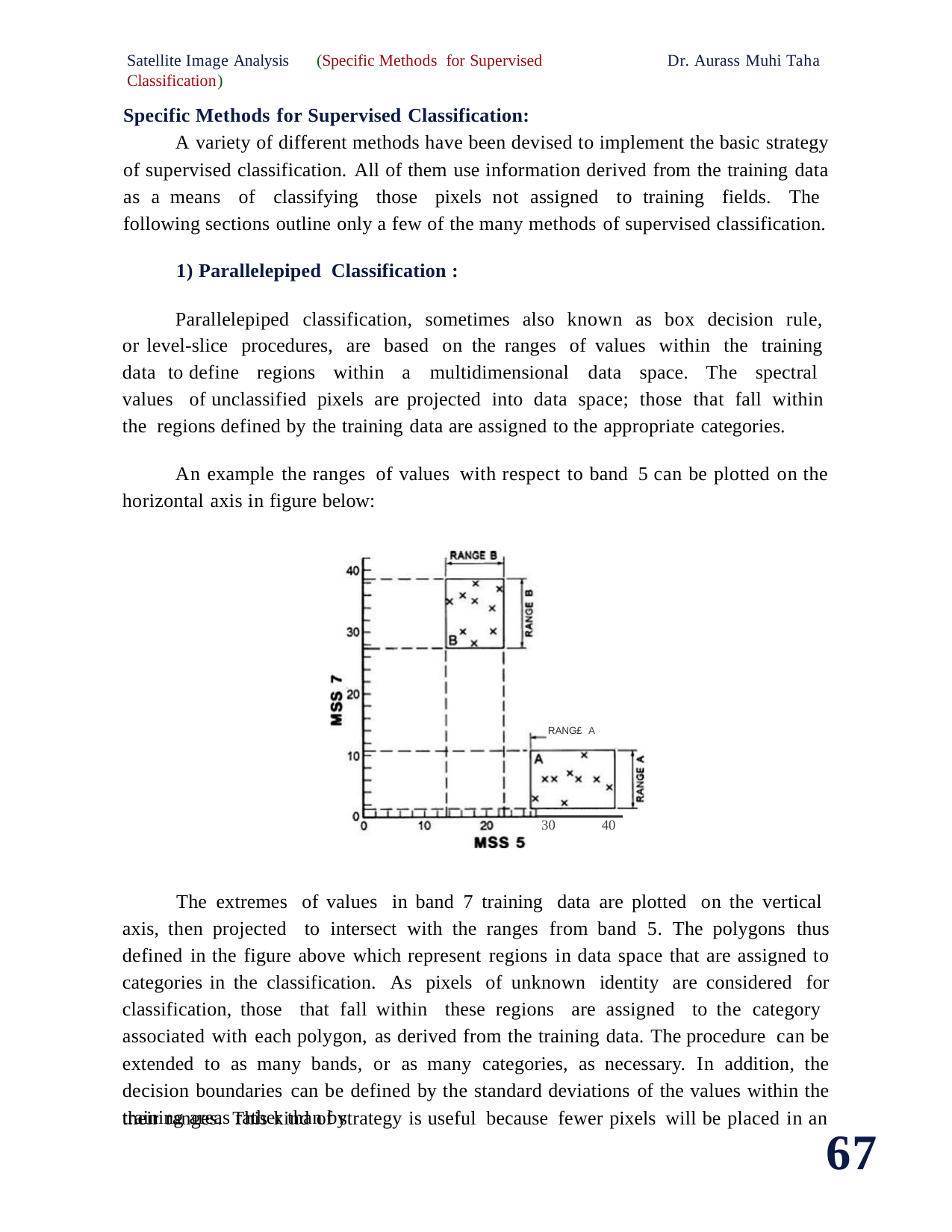

Satellite Image Analysis	(Specific Methods  for Supervised Classification)

Specific Methods for Supervised Classification:
Dr. Aurass Muhi Taha
A variety of different methods have been devised to implement the basic strategy of supervised classification. All of them use information derived from the training data as a means  of  classifying  those  pixels not assigned  to training  fields.  The  following sections outline only a few of the many methods of supervised classification.

1) Parallelepiped  Classification :

Parallelepiped  classification,  sometimes  also  known  as  box  decision  rule,  or level-slice  procedures,  are  based  on the ranges  of values  within  the  training  data  to define   regions   within   a   multidimensional   data   space.   The   spectral   values   of unclassified  pixels  are projected  into  data  space;  those  that  fall  within  the  regions defined by the training data are assigned to the appropriate categories.

An example the ranges  of values  with respect to band  5 can be plotted on the horizontal axis in figure below:

RANG£  A
30
40

The extremes  of values  in band 7 training  data are plotted  on the vertical  axis, then projected  to intersect with the ranges from band 5. The polygons thus defined in the figure above which represent regions in data space that are assigned to categories in the classification.  As  pixels  of unknown  identity  are considered  for classification, those  that fall within  these regions  are assigned  to the category  associated with each polygon, as derived from the training data. The procedure  can be extended to as many bands, or as many categories, as necessary. In addition, the decision boundaries can be defined by the standard deviations of the values within the training areas rather than by
their ranges.  This kind of strategy is useful  because  fewer pixels  will be placed in an
67